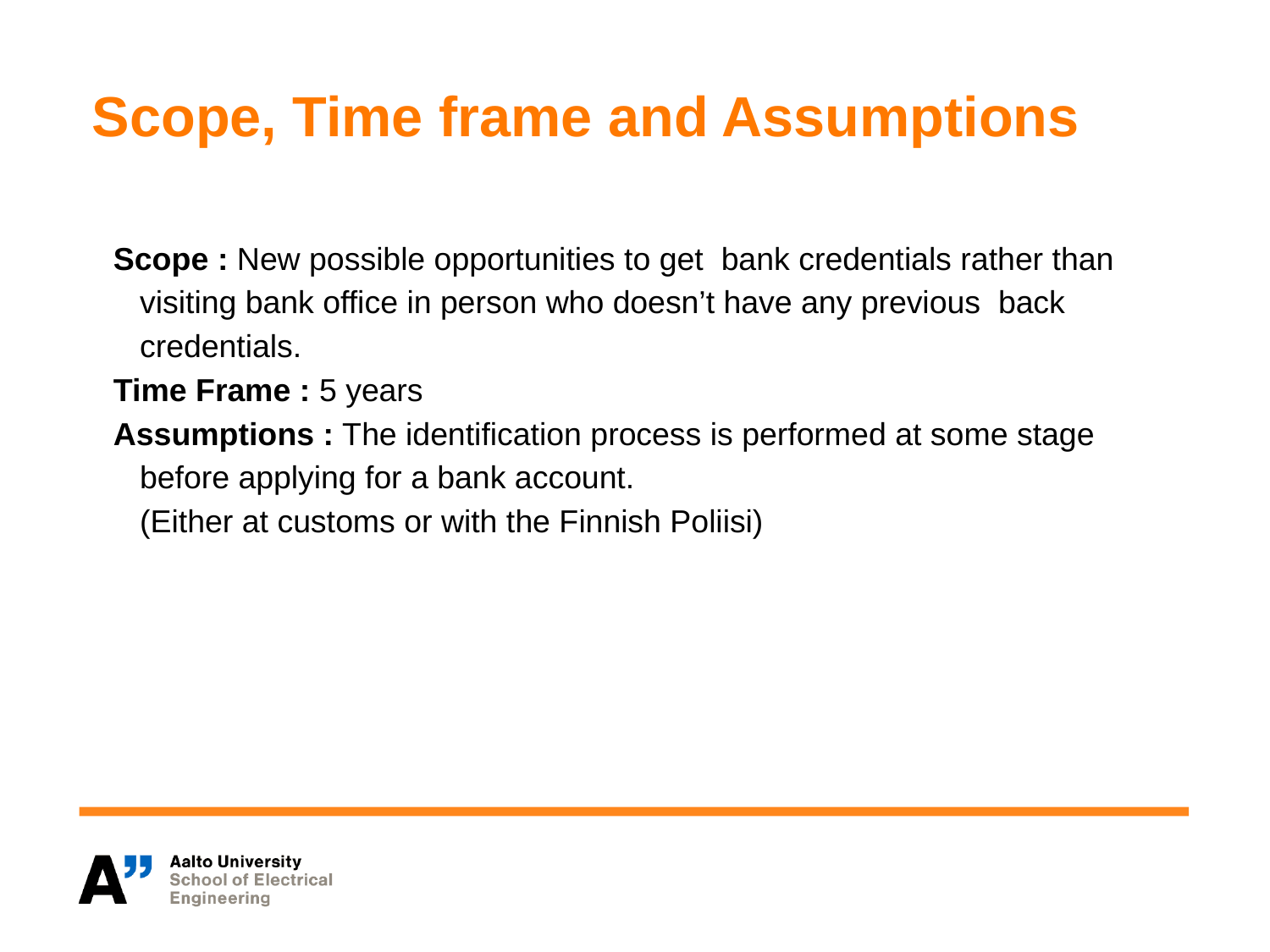

# Scope, Time frame and Assumptions
Scope : New possible opportunities to get  bank credentials rather than  visiting bank office in person who doesn’t have any previous  back credentials.
Time Frame : 5 years
Assumptions : The identification process is performed at some stage before applying for a bank account.
(Either at customs or with the Finnish Poliisi)